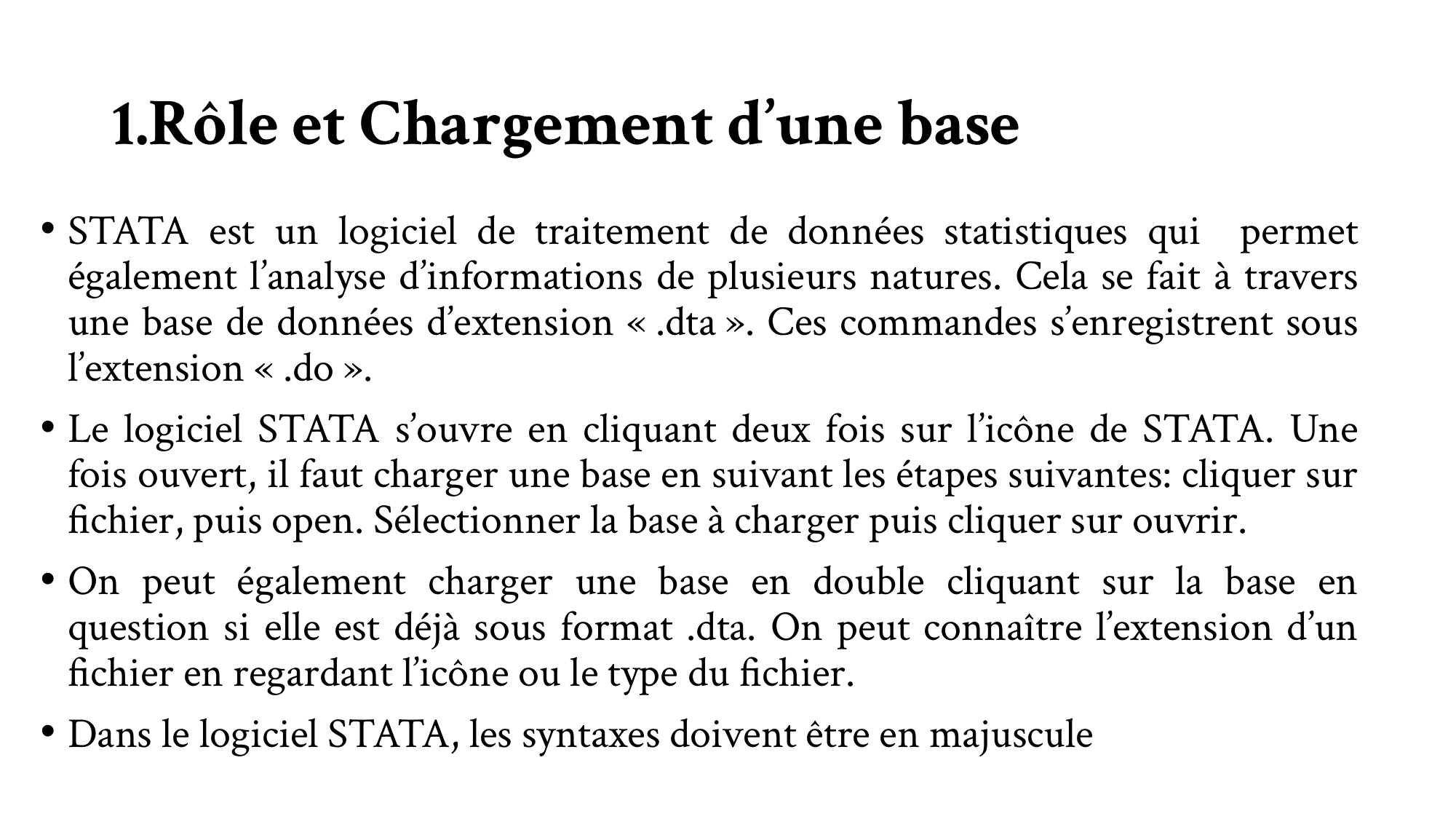

# 1.Rôle et Chargement d’une base
STATA est un logiciel de traitement de données statistiques qui  permet également l’analyse d’informations de plusieurs natures. Cela se fait à travers une base de données d’extension « .dta ». Ces commandes s’enregistrent sous l’extension « .do ».
Le logiciel STATA s’ouvre en cliquant deux fois sur l’icône de STATA. Une fois ouvert, il faut charger une base en suivant les étapes suivantes: cliquer sur fichier, puis open. Sélectionner la base à charger puis cliquer sur ouvrir.
On peut également charger une base en double cliquant sur la base en question si elle est déjà sous format .dta. On peut connaître l’extension d’un fichier en regardant l’icône ou le type du fichier.
Dans le logiciel STATA, les syntaxes doivent être en majuscule